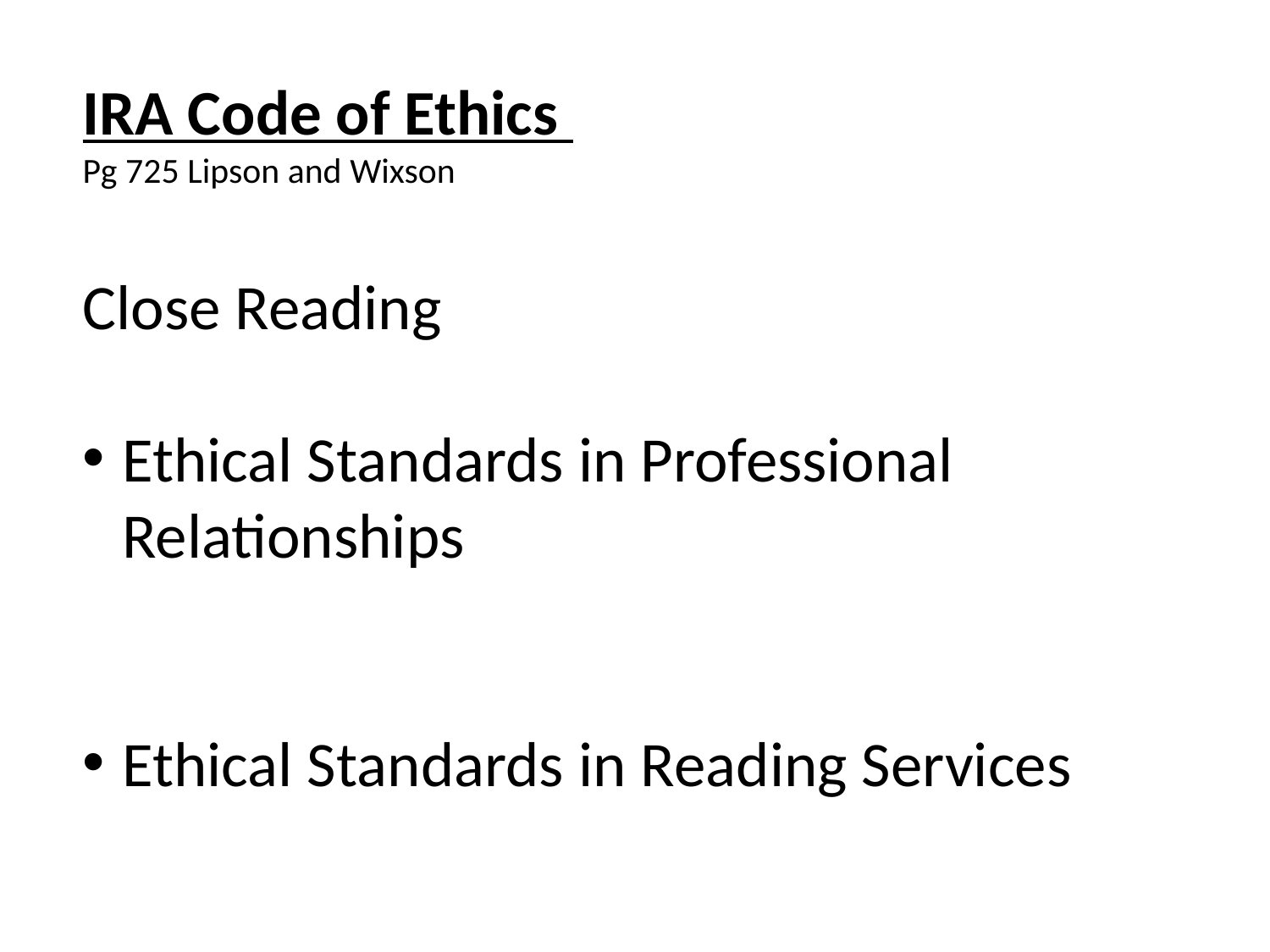

IRA Code of Ethics
Pg 725 Lipson and Wixson

Close Reading

Ethical Standards in Professional Relationships

Ethical Standards in Reading Services